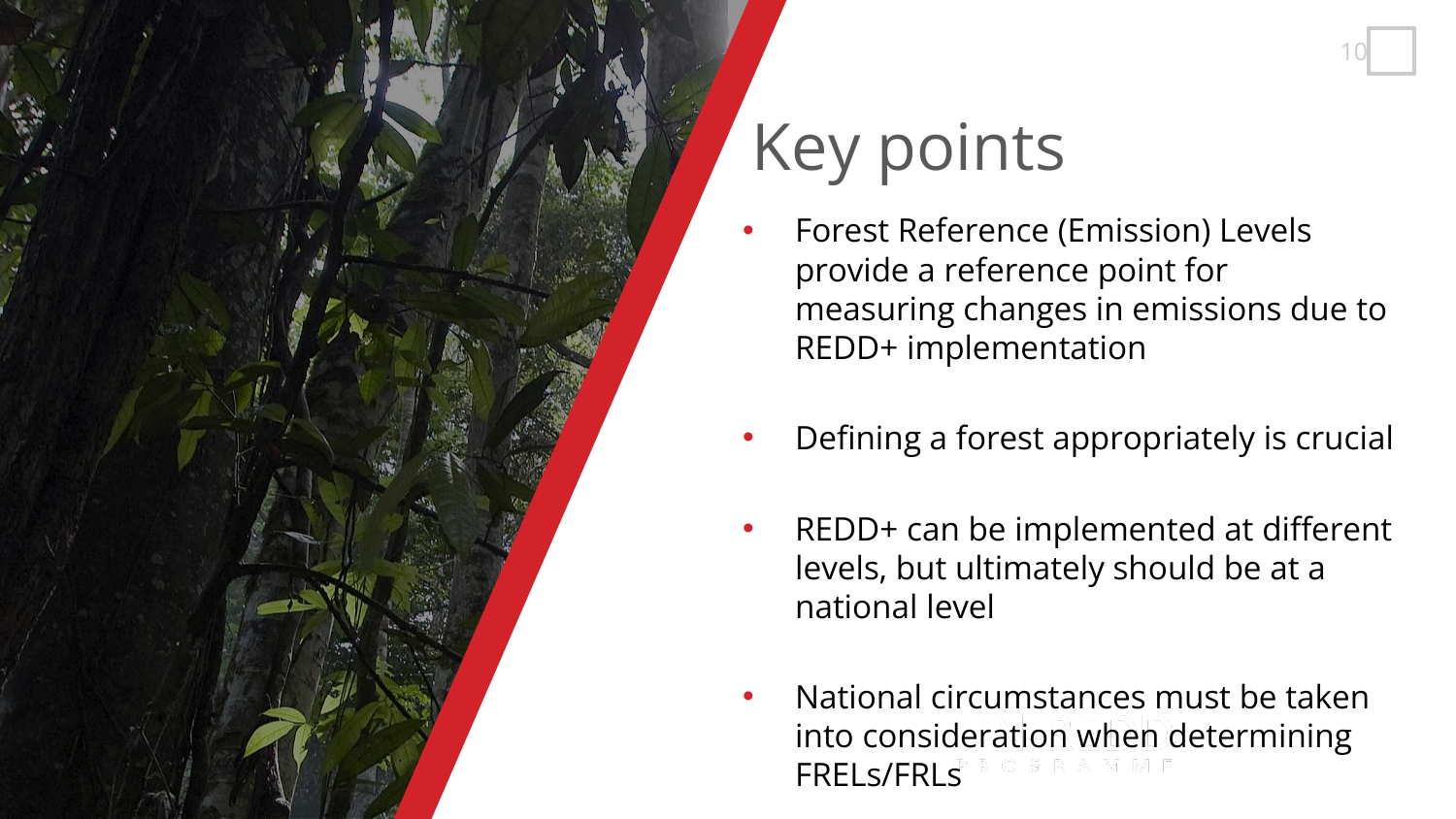

Forest Reference (Emission) Levels provide a reference point for measuring changes in emissions due to REDD+ implementation

Defining a forest appropriately is crucial

REDD+ can be implemented at different levels, but ultimately should be at a national level

National circumstances must be taken into consideration when determining FRELs/FRLs